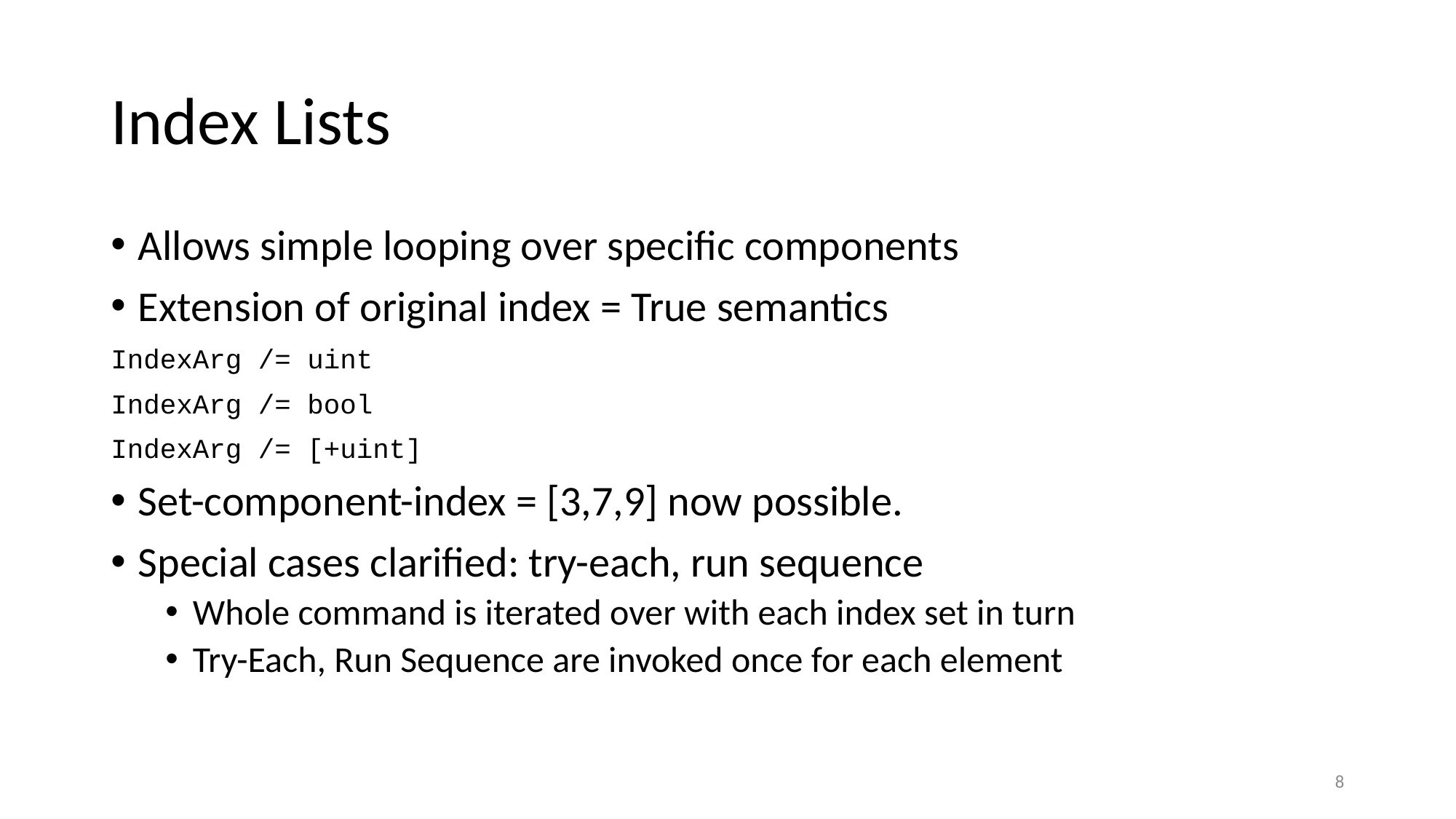

# Index Lists
Allows simple looping over specific components
Extension of original index = True semantics
IndexArg /= uint
IndexArg /= bool
IndexArg /= [+uint]
Set-component-index = [3,7,9] now possible.
Special cases clarified: try-each, run sequence
Whole command is iterated over with each index set in turn
Try-Each, Run Sequence are invoked once for each element
8